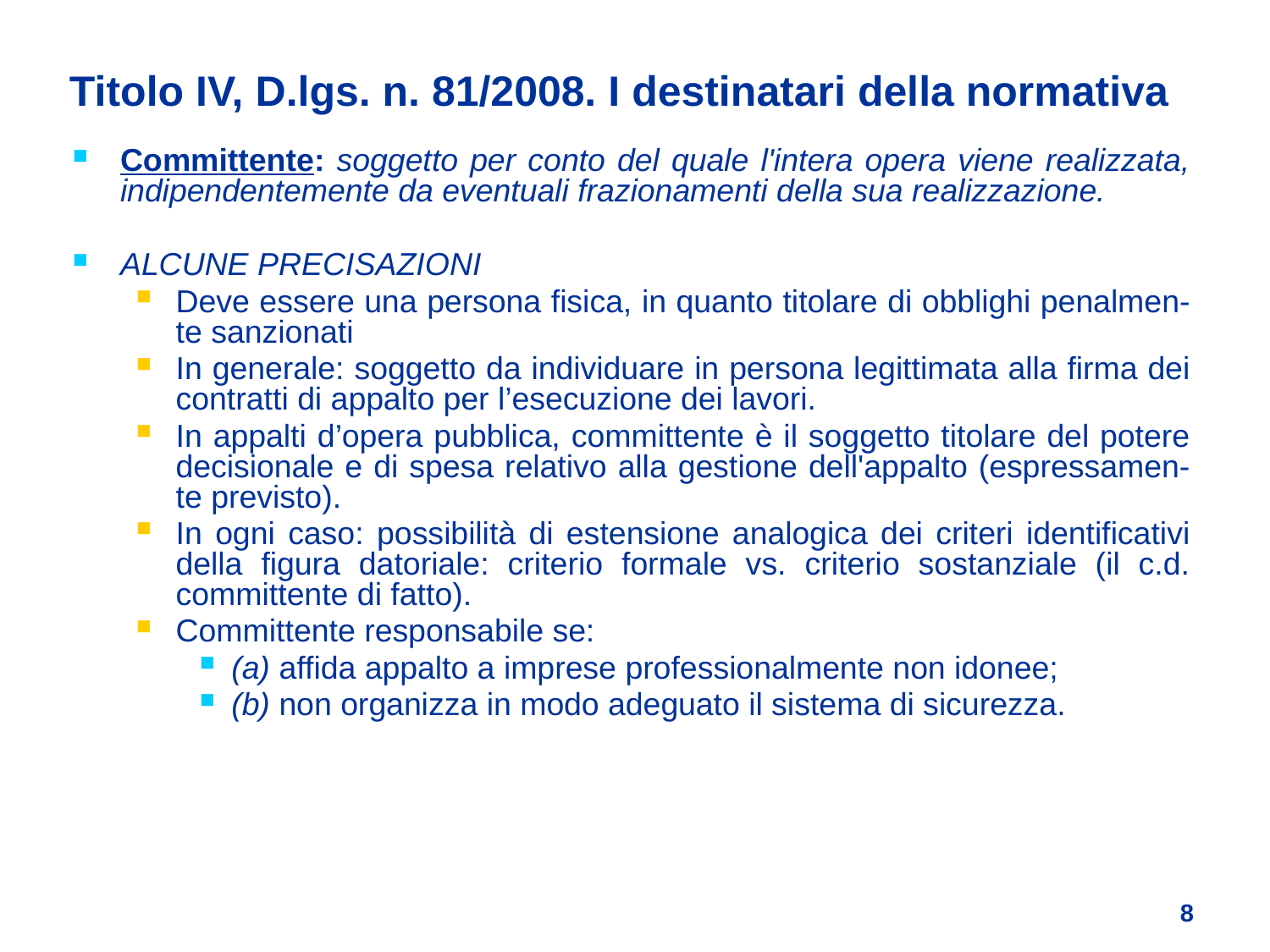

# Titolo IV, D.lgs. n. 81/2008. I destinatari della normativa
Committente: soggetto per conto del quale l'intera opera viene realizzata, indipendentemente da eventuali frazionamenti della sua realizzazione.

ALCUNE PRECISAZIONI
Deve essere una persona fisica, in quanto titolare di obblighi penalmen-te sanzionati
In generale: soggetto da individuare in persona legittimata alla firma dei contratti di appalto per l’esecuzione dei lavori.
In appalti d’opera pubblica, committente è il soggetto titolare del potere decisionale e di spesa relativo alla gestione dell'appalto (espressamen- te previsto).
In ogni caso: possibilità di estensione analogica dei criteri identificativi della figura datoriale: criterio formale vs. criterio sostanziale (il c.d. committente di fatto).
Committente responsabile se:
(a) affida appalto a imprese professionalmente non idonee;
(b) non organizza in modo adeguato il sistema di sicurezza.

8